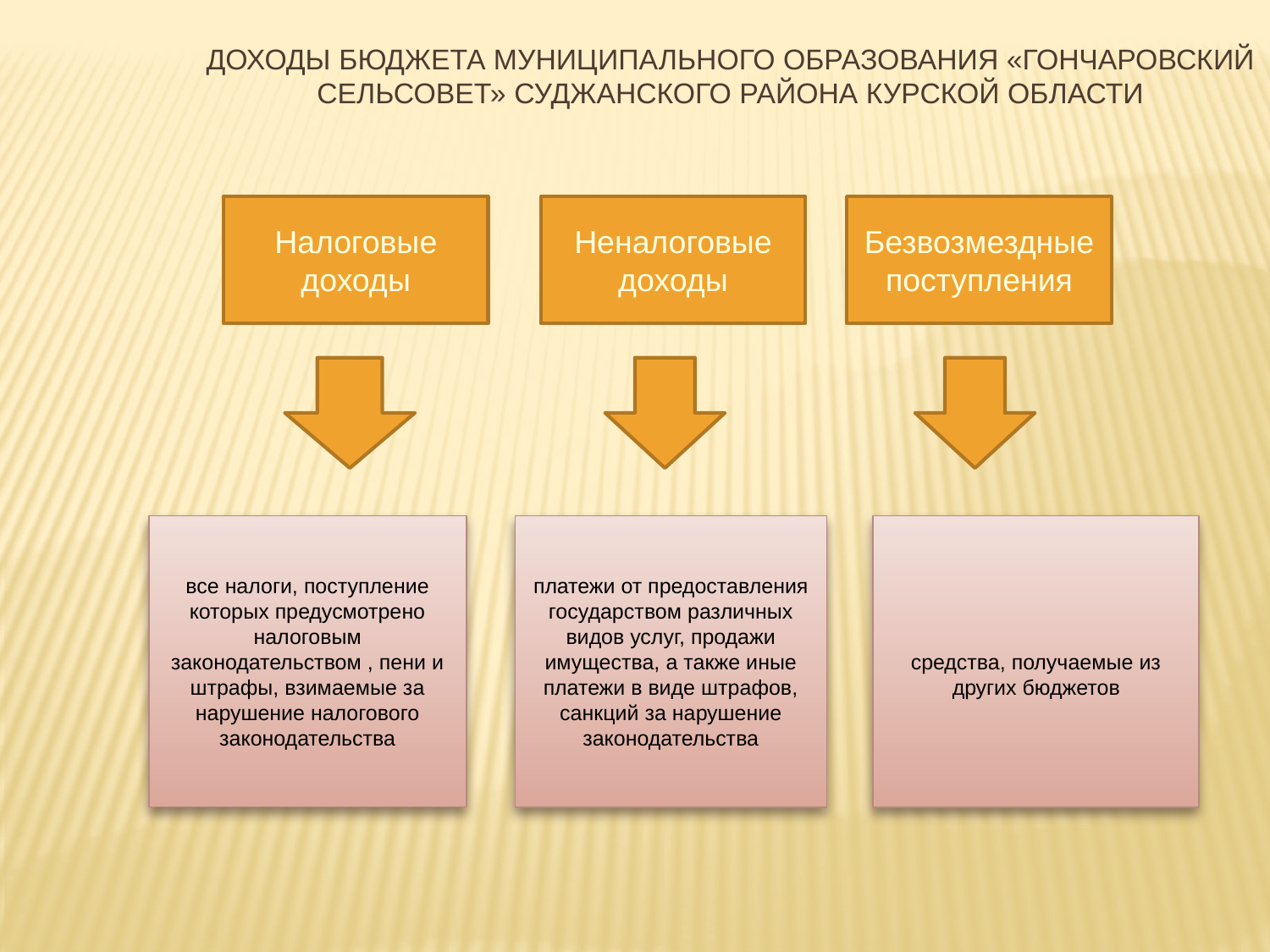

Доходы бюджета муниципального образования «Гончаровский сельсовет» Суджанского района Курской области
Налоговые доходы
Неналоговые доходы
Безвозмездные поступления

все налоги, поступление которых предусмотрено налоговым законодательством , пени и штрафы, взимаемые за нарушение налогового законодательства

средства, получаемые из других бюджетов
платежи от предоставления государством различных видов услуг, продажи имущества, а также иные платежи в виде штрафов, санкций за нарушение законодательства